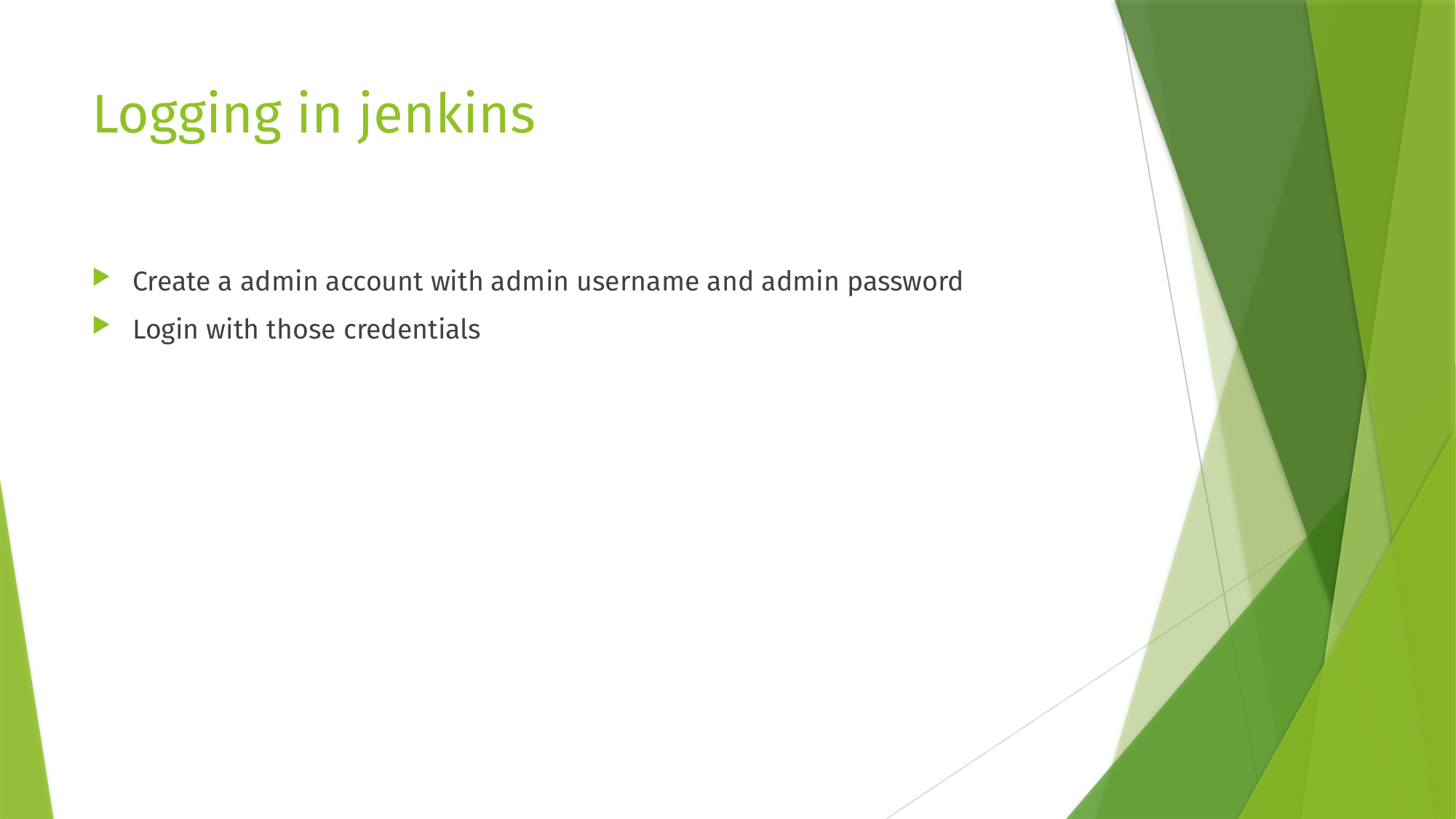

# Logging in jenkins
Create a admin account with admin username and admin password
Login with those credentials